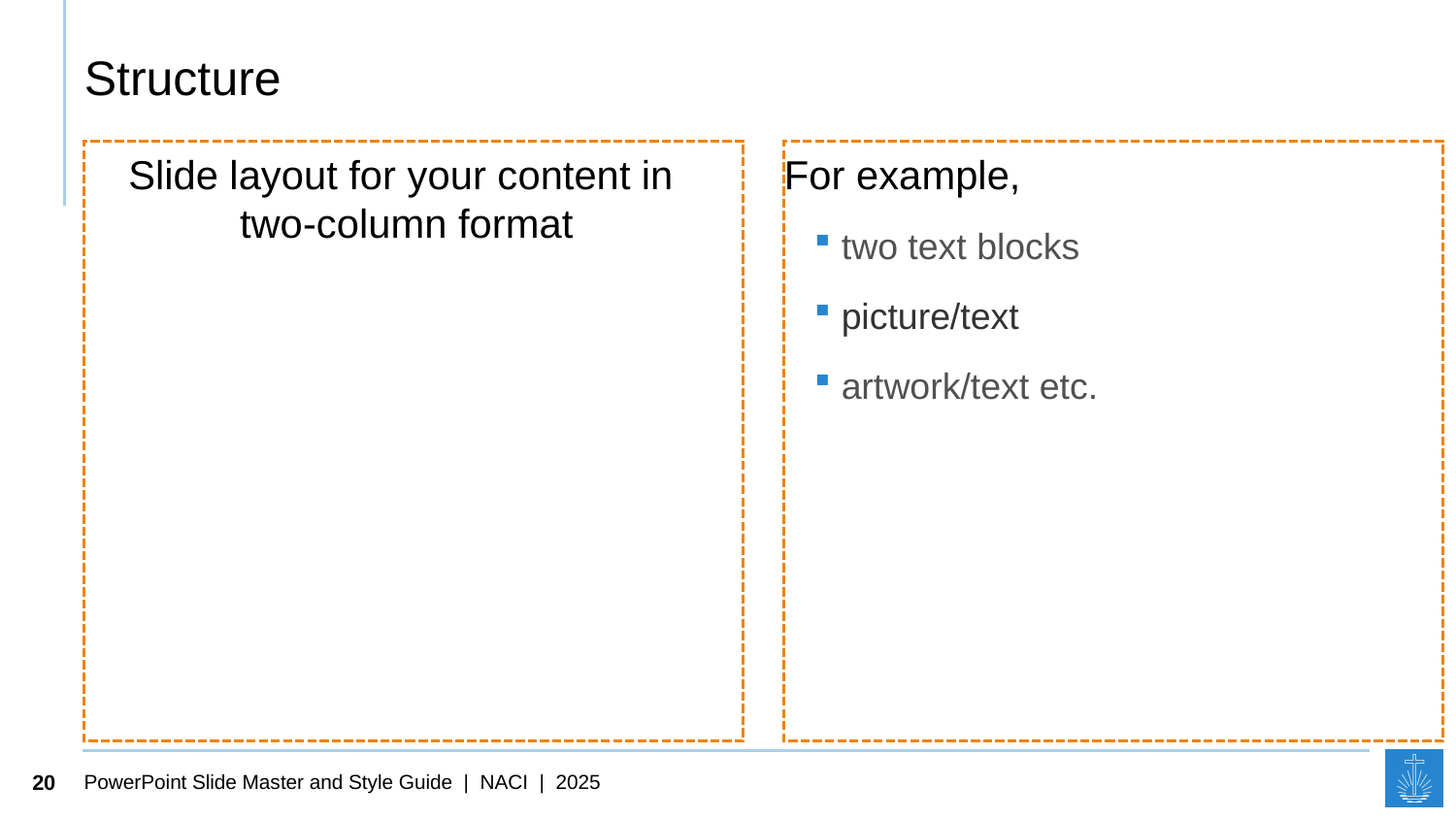

# Structure

Slide layout for your content in
two-column format

For example,
two text blocks
picture/text
artwork/text etc.